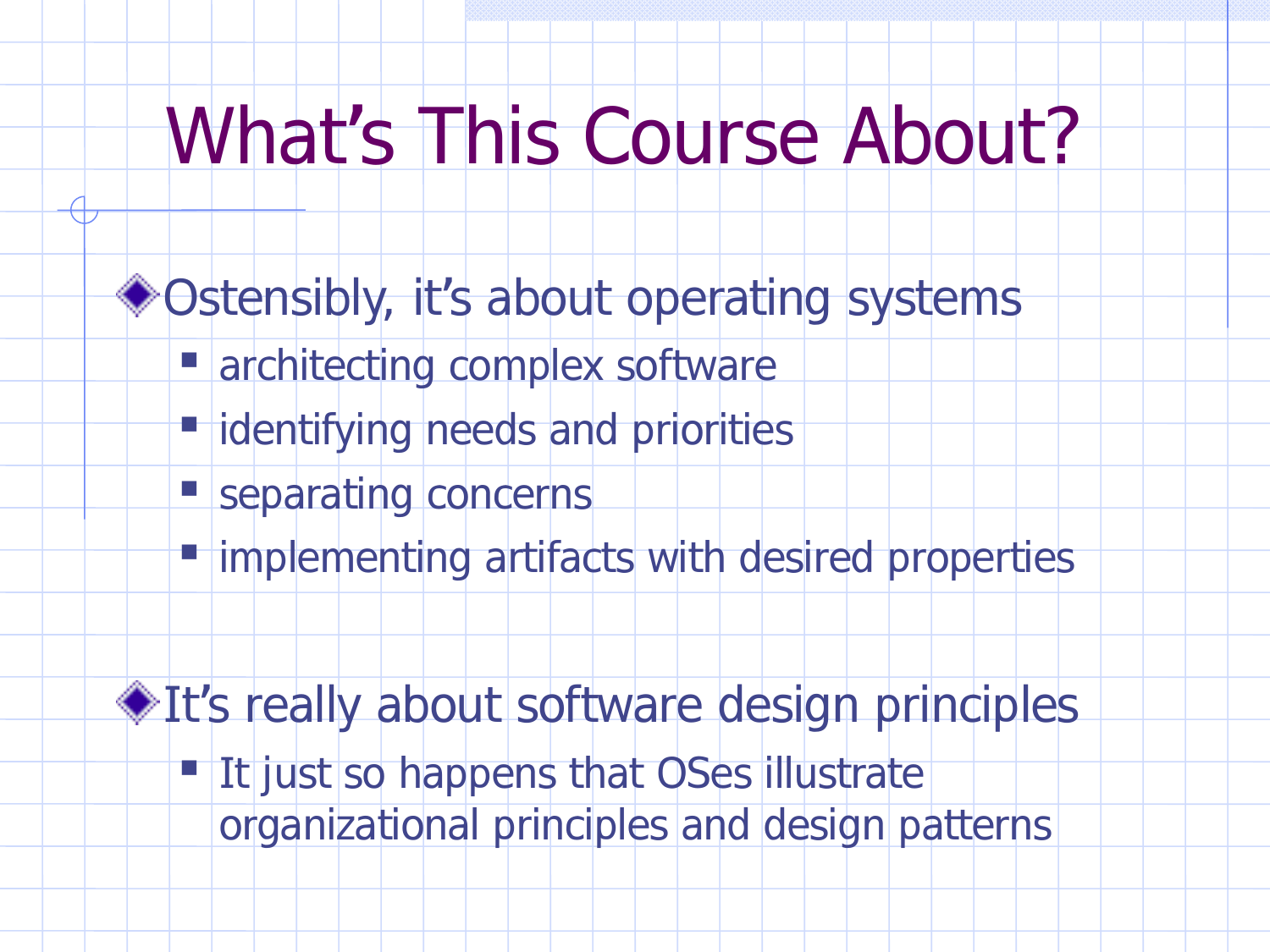

# What’s This Course About?
Ostensibly, it’s about operating systems
architecting complex software
identifying needs and priorities
separating concerns
implementing artifacts with desired properties

It’s really about software design principles
It just so happens that OSes illustrate organizational principles and design patterns